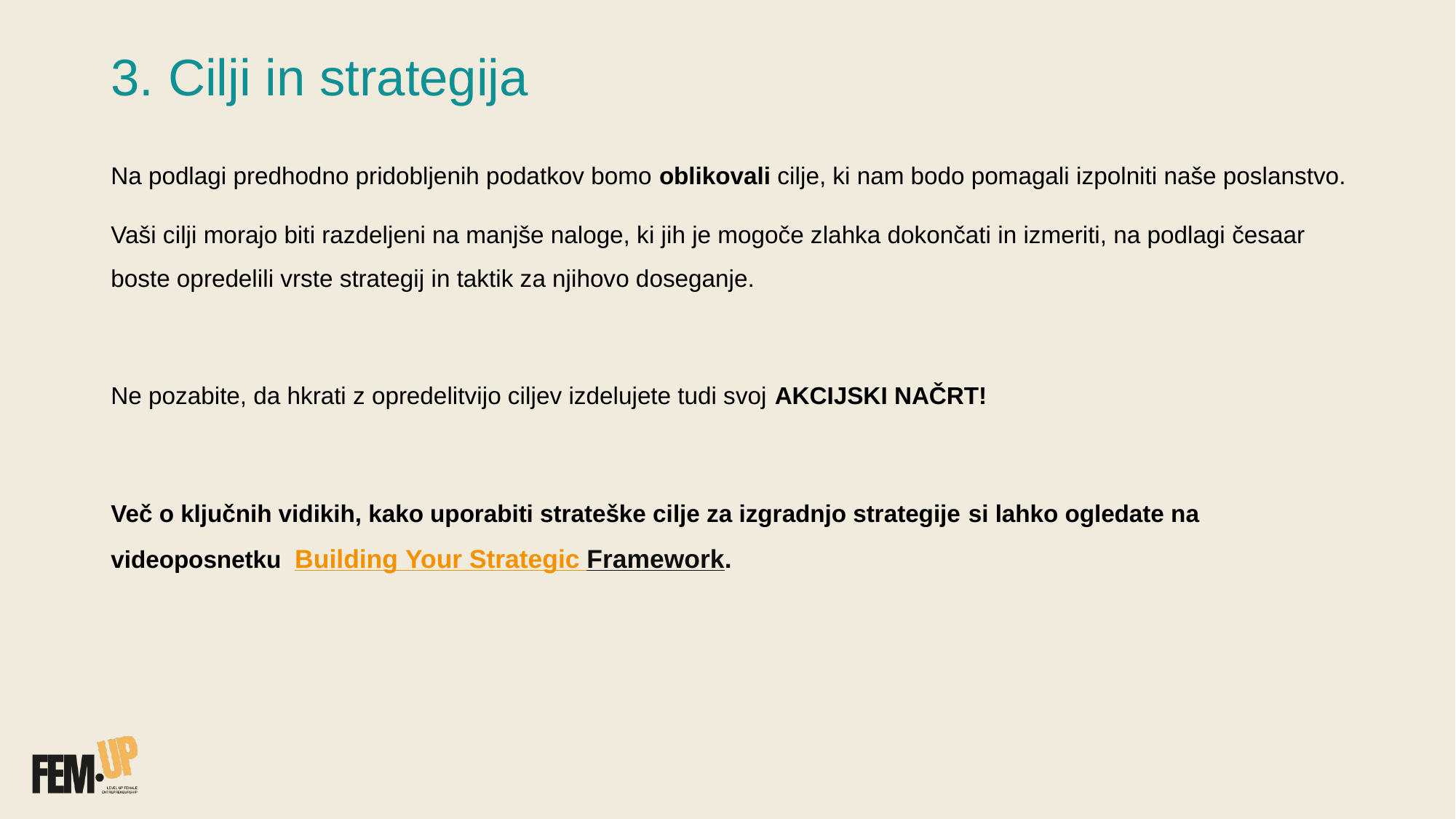

3. Cilji in strategija
Na podlagi predhodno pridobljenih podatkov bomo oblikovali cilje, ki nam bodo pomagali izpolniti naše poslanstvo.
Vaši cilji morajo biti razdeljeni na manjše naloge, ki jih je mogoče zlahka dokončati in izmeriti, na podlagi česaar boste opredelili vrste strategij in taktik za njihovo doseganje.

Ne pozabite, da hkrati z opredelitvijo ciljev izdelujete tudi svoj AKCIJSKI NAČRT!

Več o ključnih vidikih, kako uporabiti strateške cilje za izgradnjo strategije si lahko ogledate na videoposnetku  Building Your Strategic Framework.